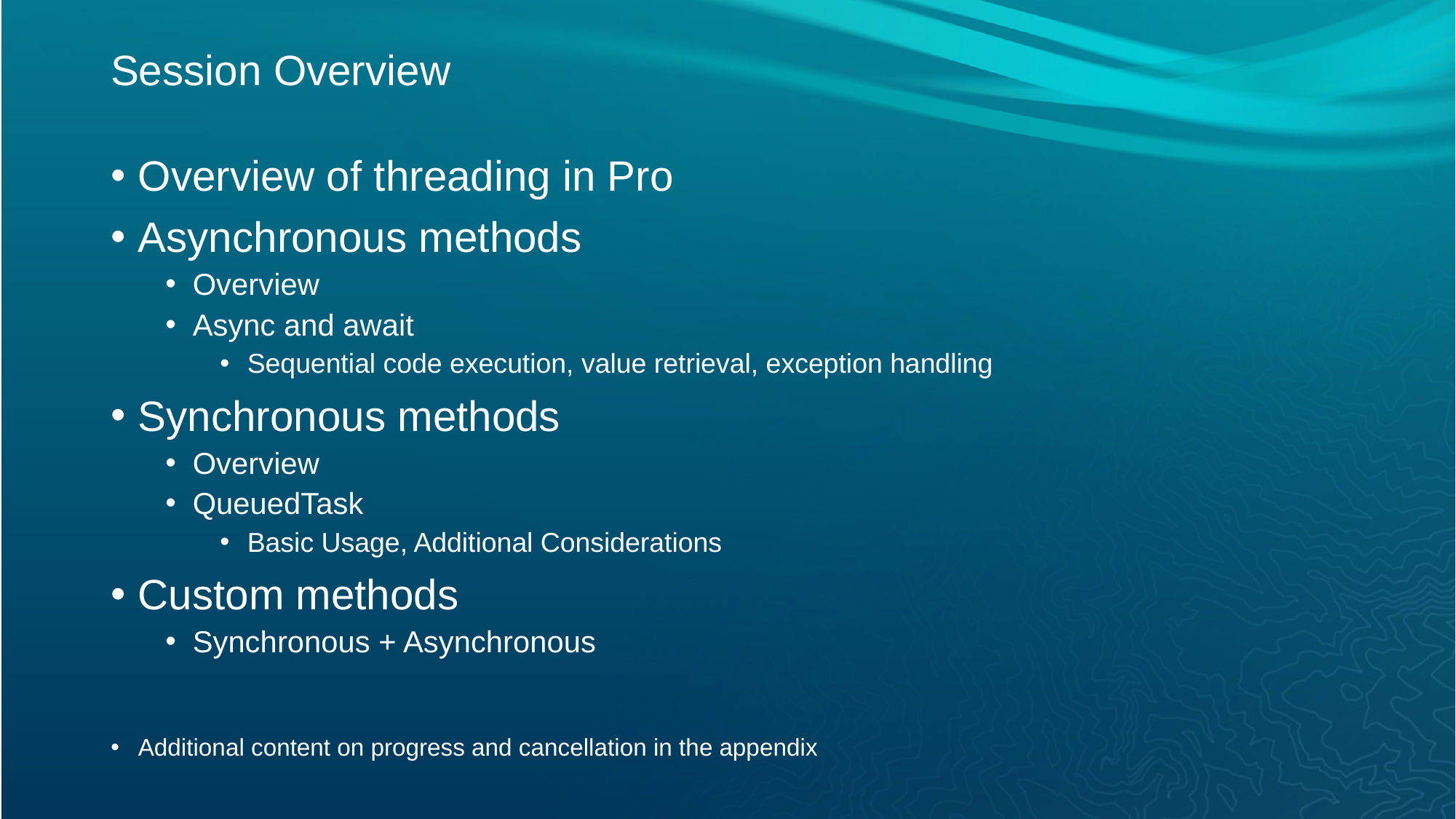

# Session Overview
Overview of threading in Pro
Asynchronous methods
Overview
Async and await
Sequential code execution, value retrieval, exception handling
Synchronous methods
Overview
QueuedTask
Basic Usage, Additional Considerations
Custom methods
Synchronous + Asynchronous

Additional content on progress and cancellation in the appendix